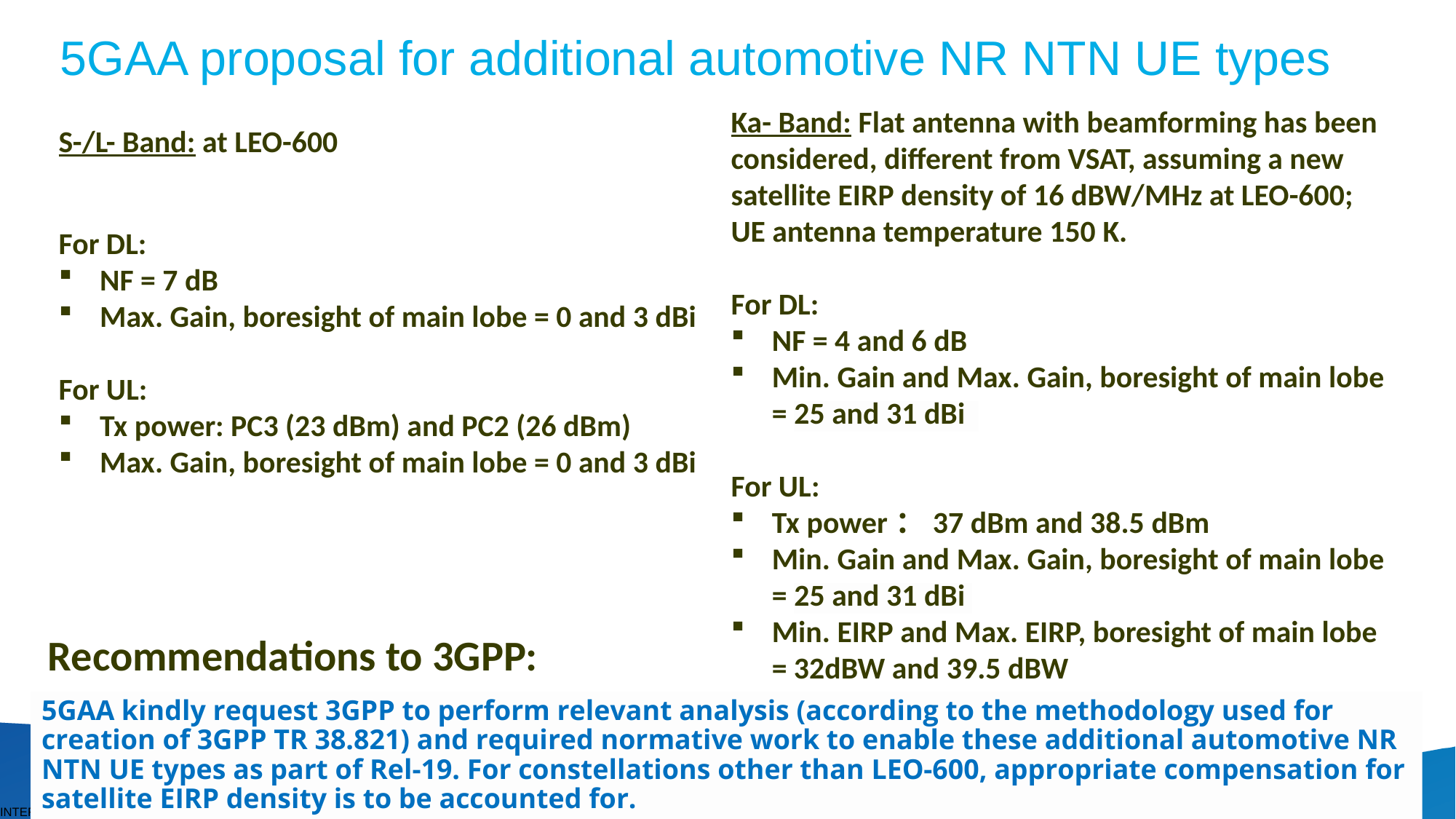

# 5GAA proposal for additional automotive NR NTN UE types
Ka- Band: Flat antenna with beamforming has been considered, different from VSAT, assuming a new satellite EIRP density of 16 dBW/MHz at LEO-600; UE antenna temperature 150 K.

For DL:
NF = 4 and 6 dB
Min. Gain and Max. Gain, boresight of main lobe = 25 and 31 dBi

For UL:
Tx power：37 dBm and 38.5 dBm
Min. Gain and Max. Gain, boresight of main lobe = 25 and 31 dBi
Min. EIRP and Max. EIRP, boresight of main lobe = 32dBW and 39.5 dBW

S-/L- Band: at LEO-600

For DL:
NF = 7 dB
Max. Gain, boresight of main lobe = 0 and 3 dBi

For UL:
Tx power: PC3 (23 dBm) and PC2 (26 dBm)
Max. Gain, boresight of main lobe = 0 and 3 dBi
Recommendations to 3GPP:
5GAA kindly request 3GPP to perform relevant analysis (according to the methodology used for creation of 3GPP TR 38.821) and required normative work to enable these additional automotive NR NTN UE types as part of Rel-19. For constellations other than LEO-600, appropriate compensation for satellite EIRP density is to be accounted for.